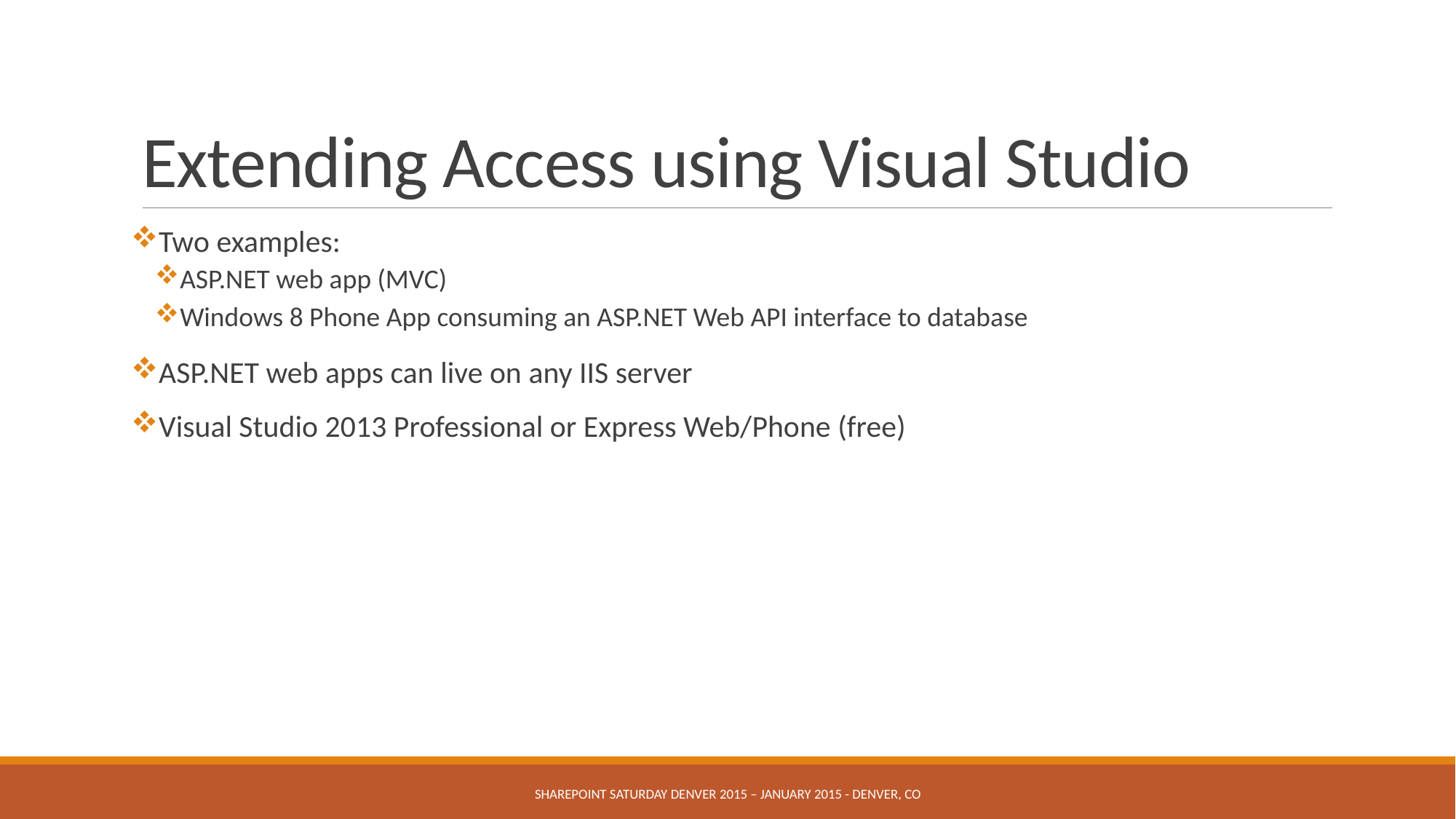

# Extending Access using Visual Studio
Two examples:
ASP.NET web app (MVC)
Windows 8 Phone App consuming an ASP.NET Web API interface to database
ASP.NET web apps can live on any IIS server
Visual Studio 2013 Professional or Express Web/Phone (free)
SHAREPOINT SATURDAY DENVER 2015 – January 2015 - DENVER, CO